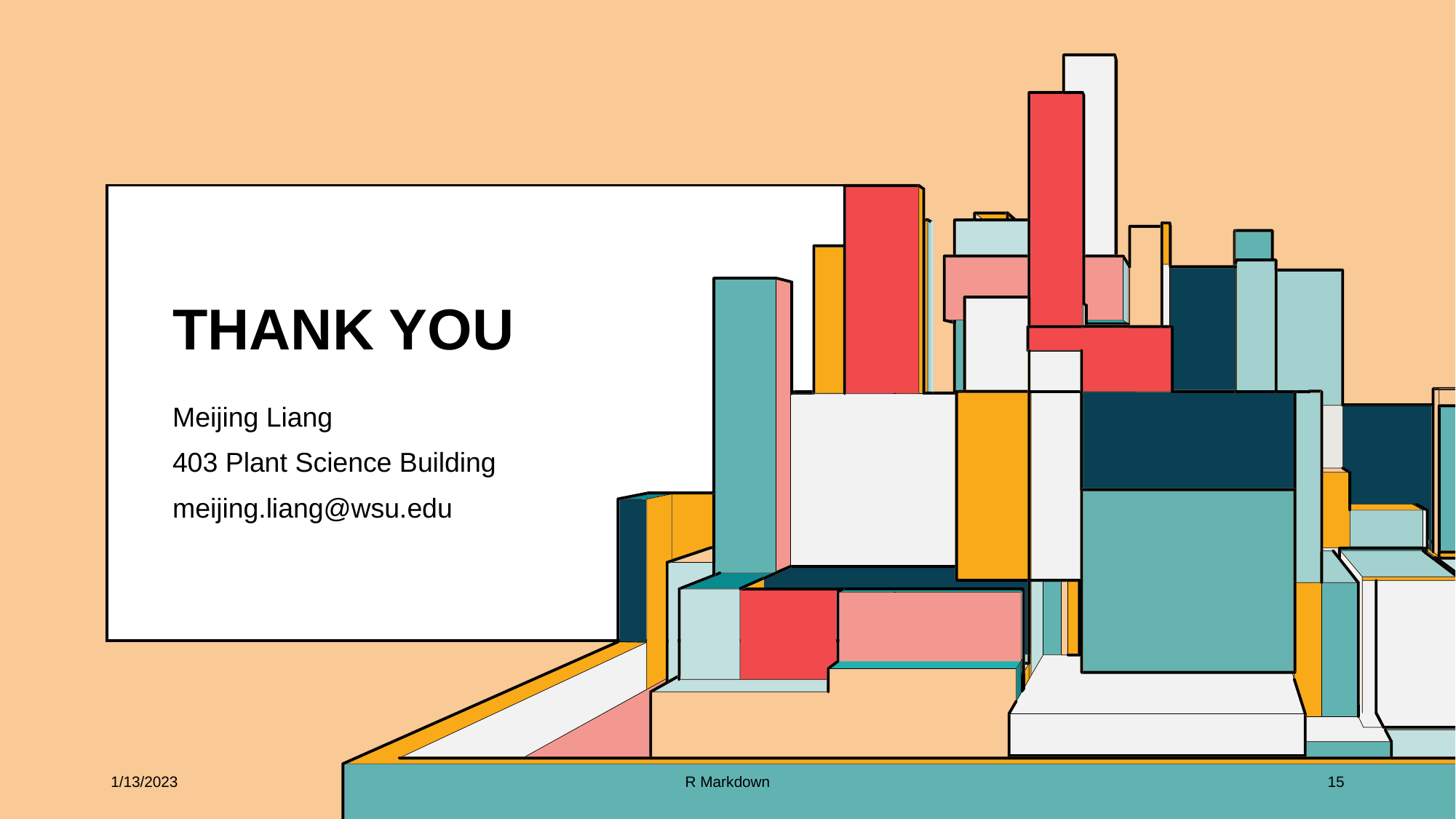

# THANK YOU
Meijing Liang
403 Plant Science Building
meijing.liang@wsu.edu
1/13/2023
R Markdown
15